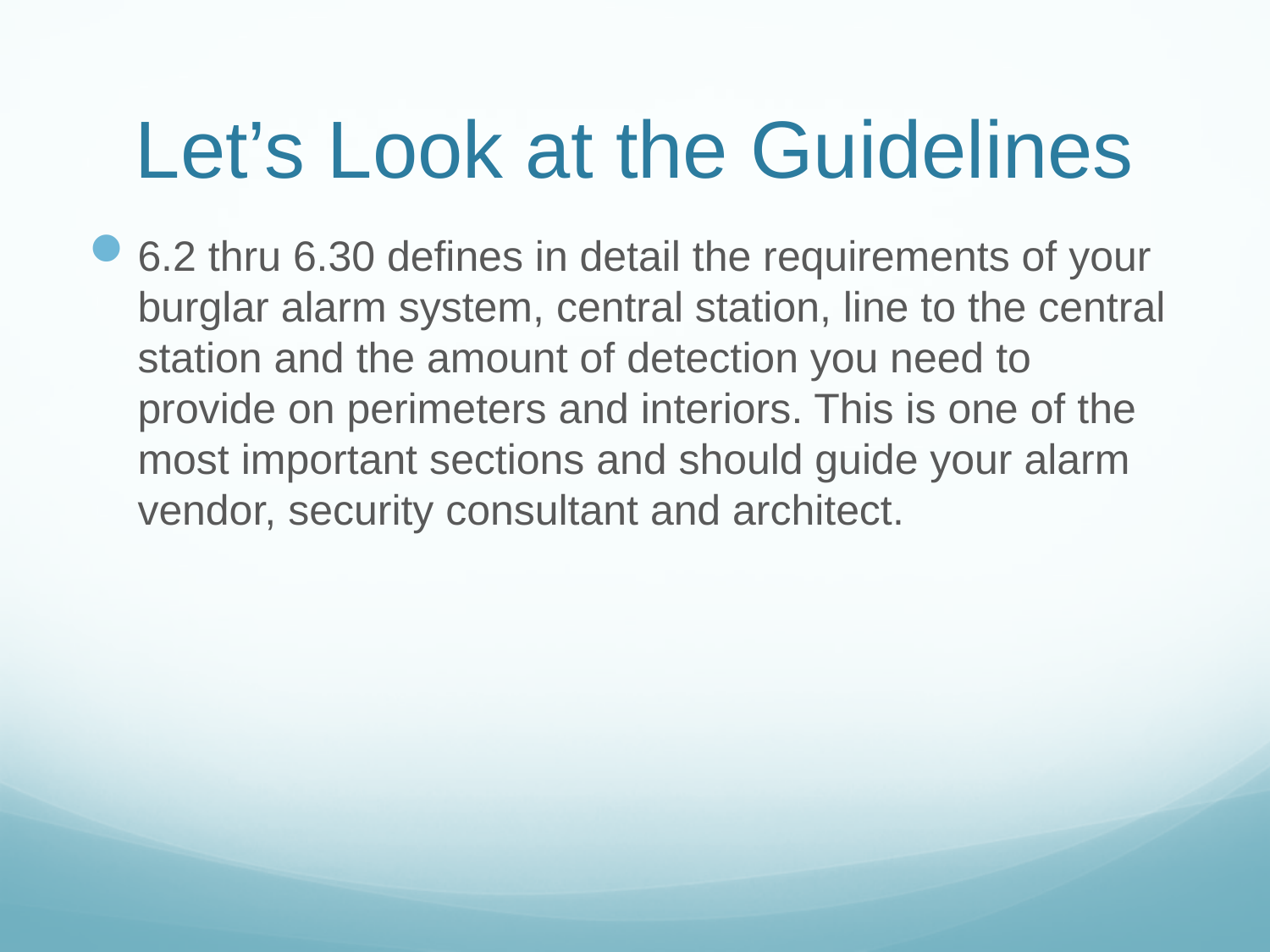

# Let’s Look at the Guidelines
6.2 thru 6.30 defines in detail the requirements of your burglar alarm system, central station, line to the central station and the amount of detection you need to provide on perimeters and interiors. This is one of the most important sections and should guide your alarm vendor, security consultant and architect.